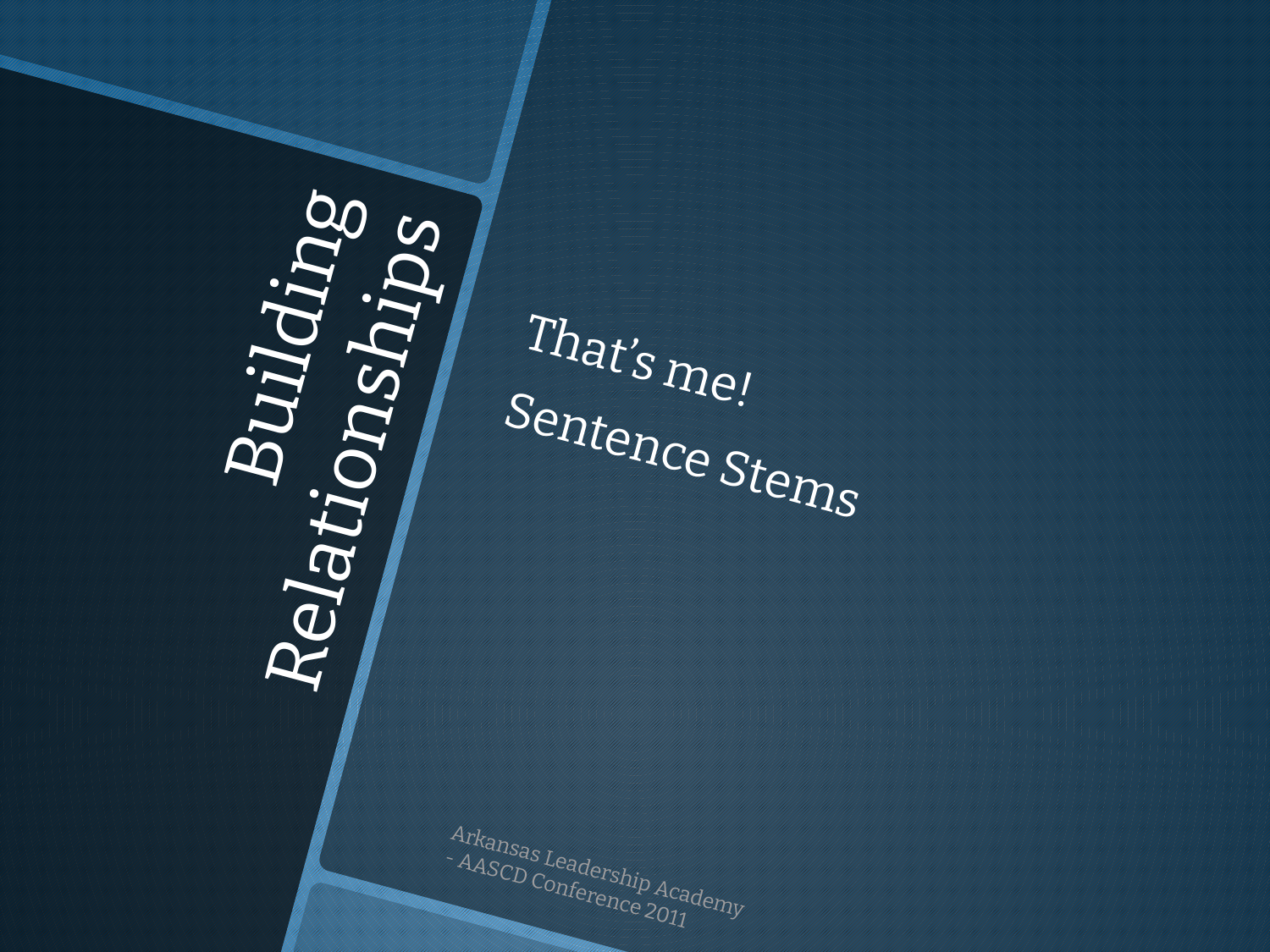

That’s me!
Sentence Stems

# Building Relationships
Arkansas Leadership Academy - AASCD Conference 2011